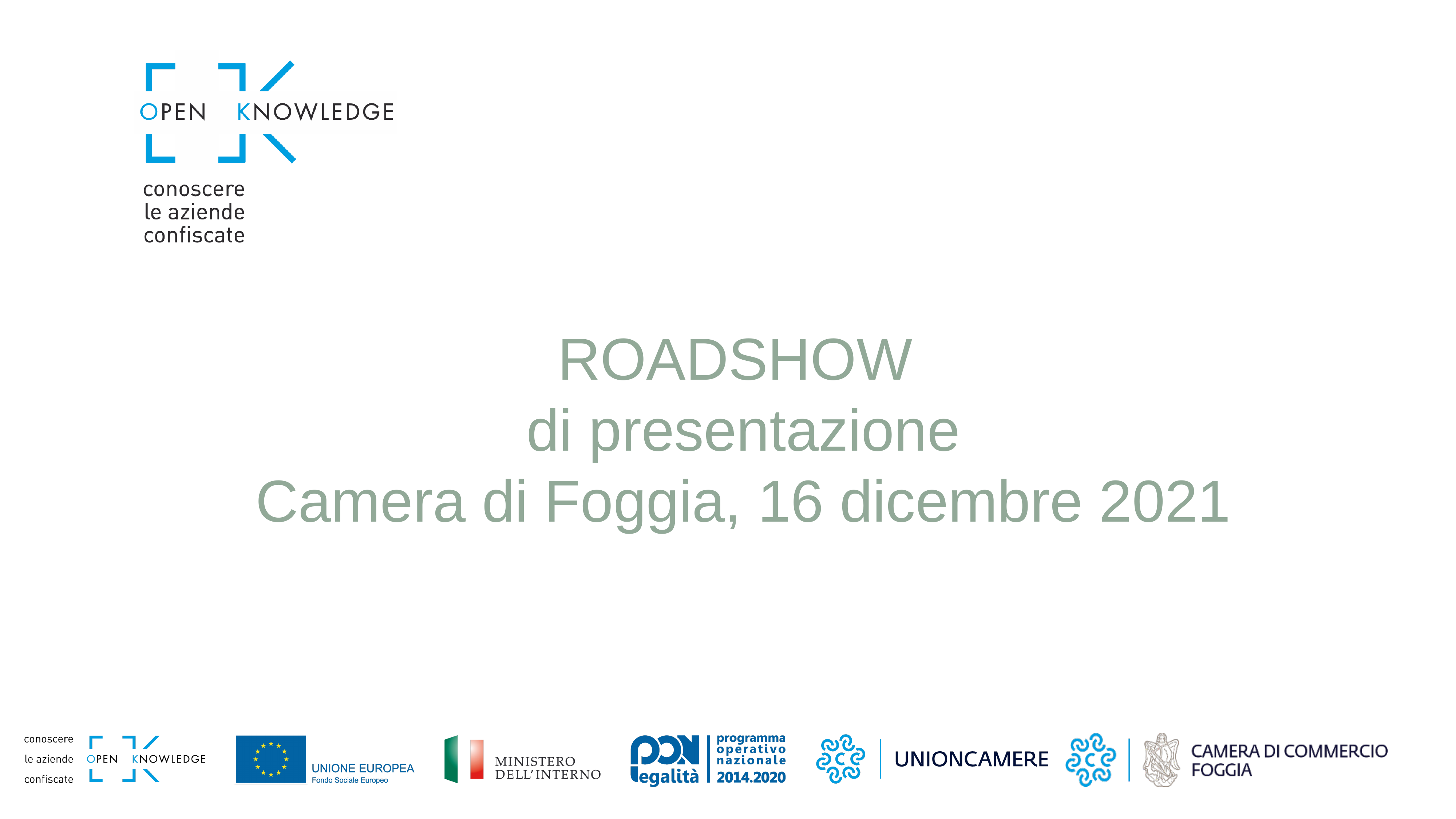

ROADSHOW
di presentazione
Camera di Foggia, 16 dicembre 2021